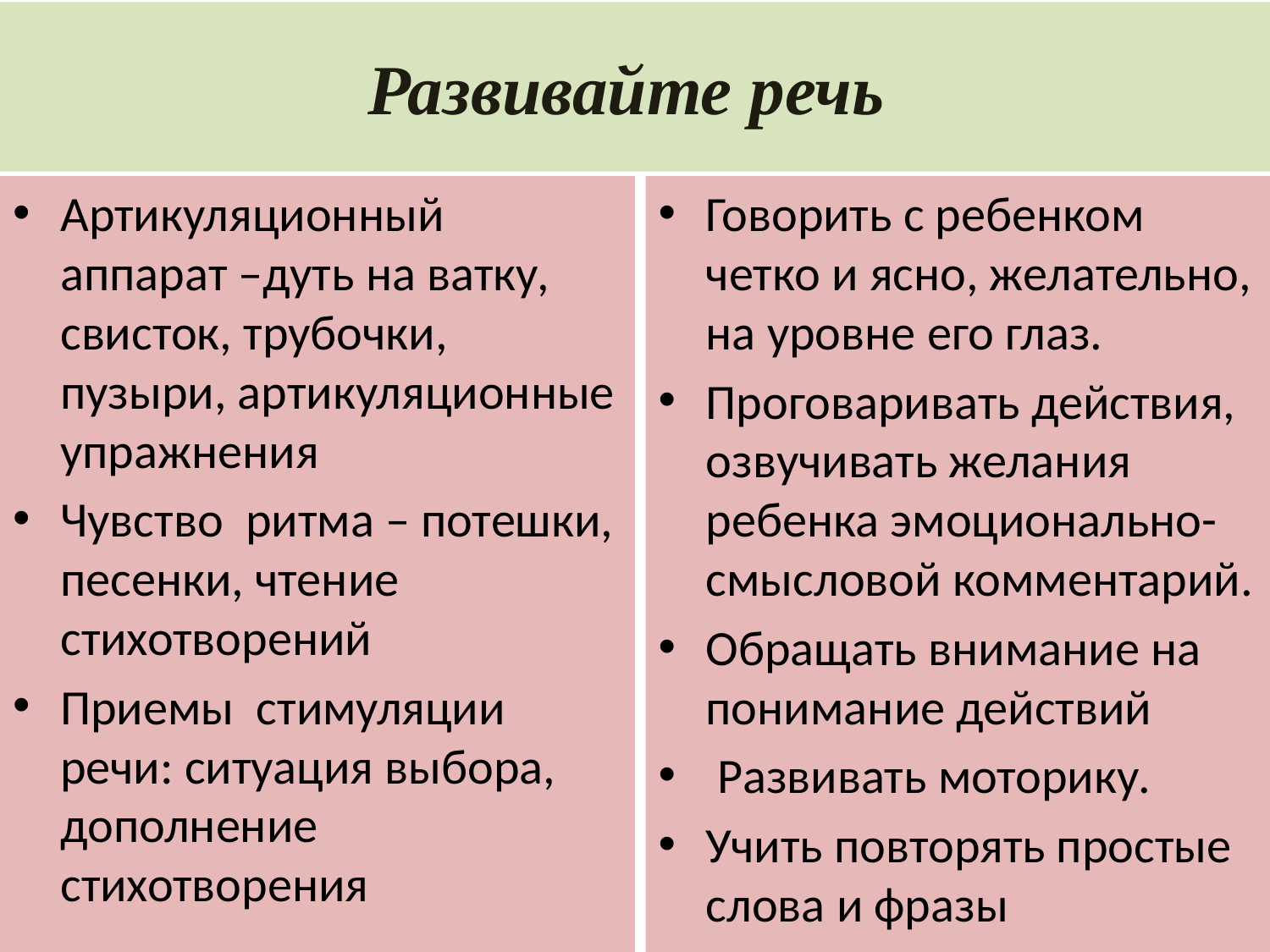

# Развивайте речь
Артикуляционный аппарат –дуть на ватку, свисток, трубочки, пузыри, артикуляционные упражнения
Чувство  ритма – потешки, песенки, чтение стихотворений
Приемы  стимуляции речи: ситуация выбора, дополнение стихотворения
Говорить с ребенком четко и ясно, желательно, на уровне его глаз.
Проговаривать действия, озвучивать желания ребенка эмоционально-смысловой комментарий.
Обращать внимание на понимание действий
 Развивать моторику.
Учить повторять простые слова и фразы